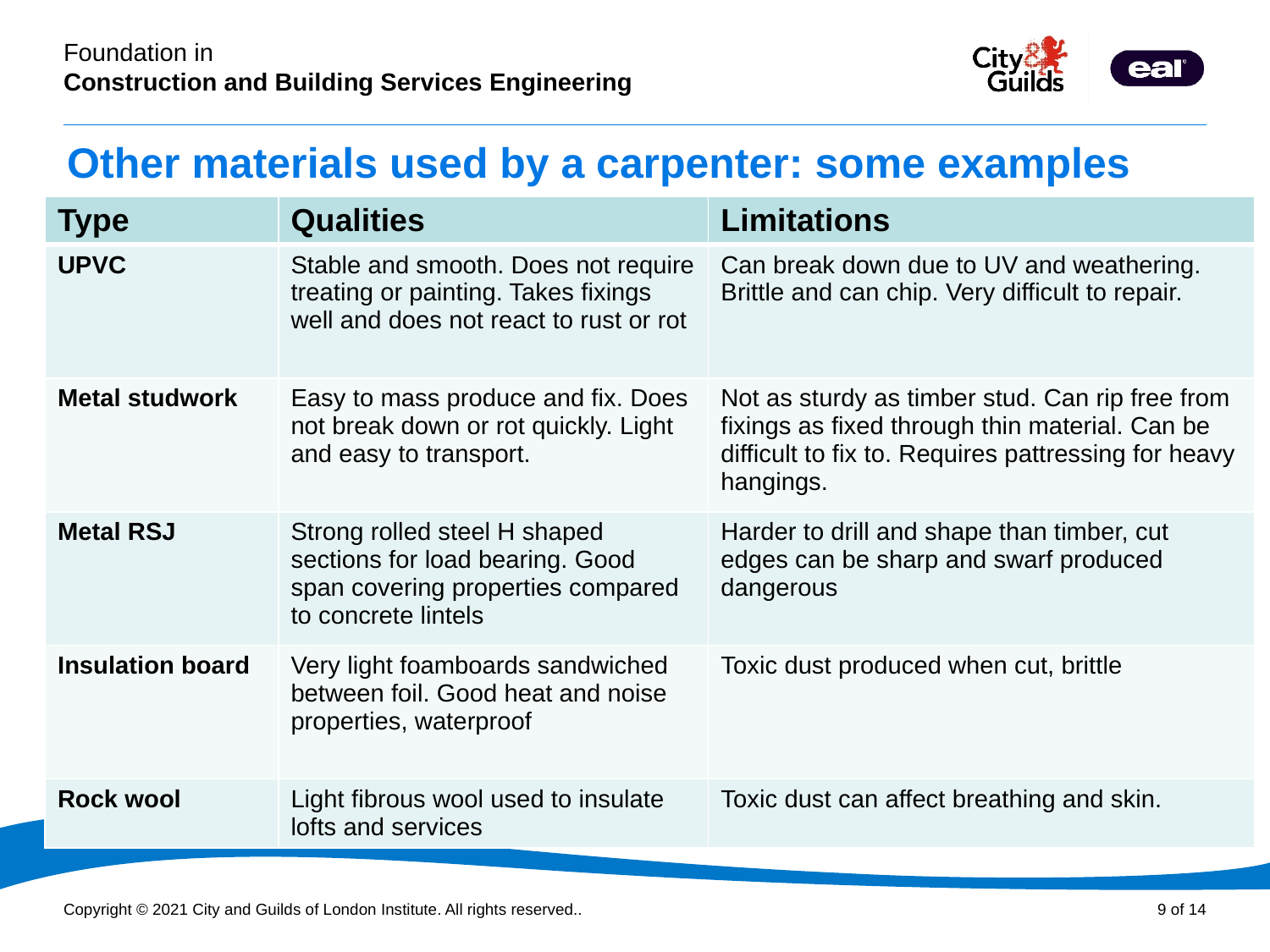

# Other materials used by a carpenter: some examples
| Type | Qualities | Limitations |
| --- | --- | --- |
| UPVC | Stable and smooth. Does not require treating or painting. Takes fixings well and does not react to rust or rot | Can break down due to UV and weathering. Brittle and can chip. Very difficult to repair. |
| Metal studwork | Easy to mass produce and fix. Does not break down or rot quickly. Light and easy to transport. | Not as sturdy as timber stud. Can rip free from fixings as fixed through thin material. Can be difficult to fix to. Requires pattressing for heavy hangings. |
| Metal RSJ | Strong rolled steel H shaped sections for load bearing. Good span covering properties compared to concrete lintels | Harder to drill and shape than timber, cut edges can be sharp and swarf produced dangerous |
| Insulation board | Very light foamboards sandwiched between foil. Good heat and noise properties, waterproof | Toxic dust produced when cut, brittle |
| Rock wool | Light fibrous wool used to insulate lofts and services | Toxic dust can affect breathing and skin. |